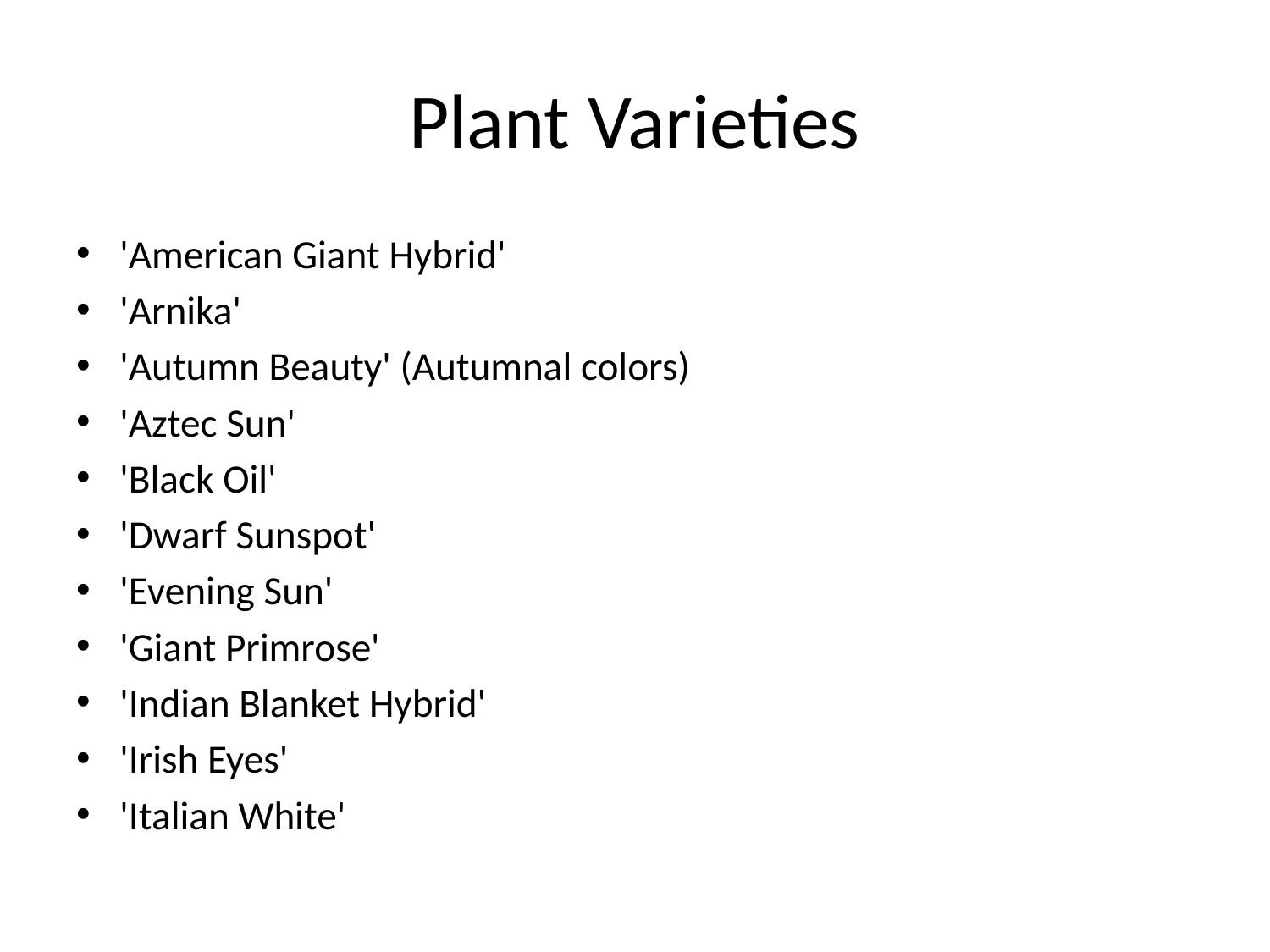

# Plant Varieties
'American Giant Hybrid'
'Arnika'
'Autumn Beauty' (Autumnal colors)
'Aztec Sun'
'Black Oil'
'Dwarf Sunspot'
'Evening Sun'
'Giant Primrose'
'Indian Blanket Hybrid'
'Irish Eyes'
'Italian White'